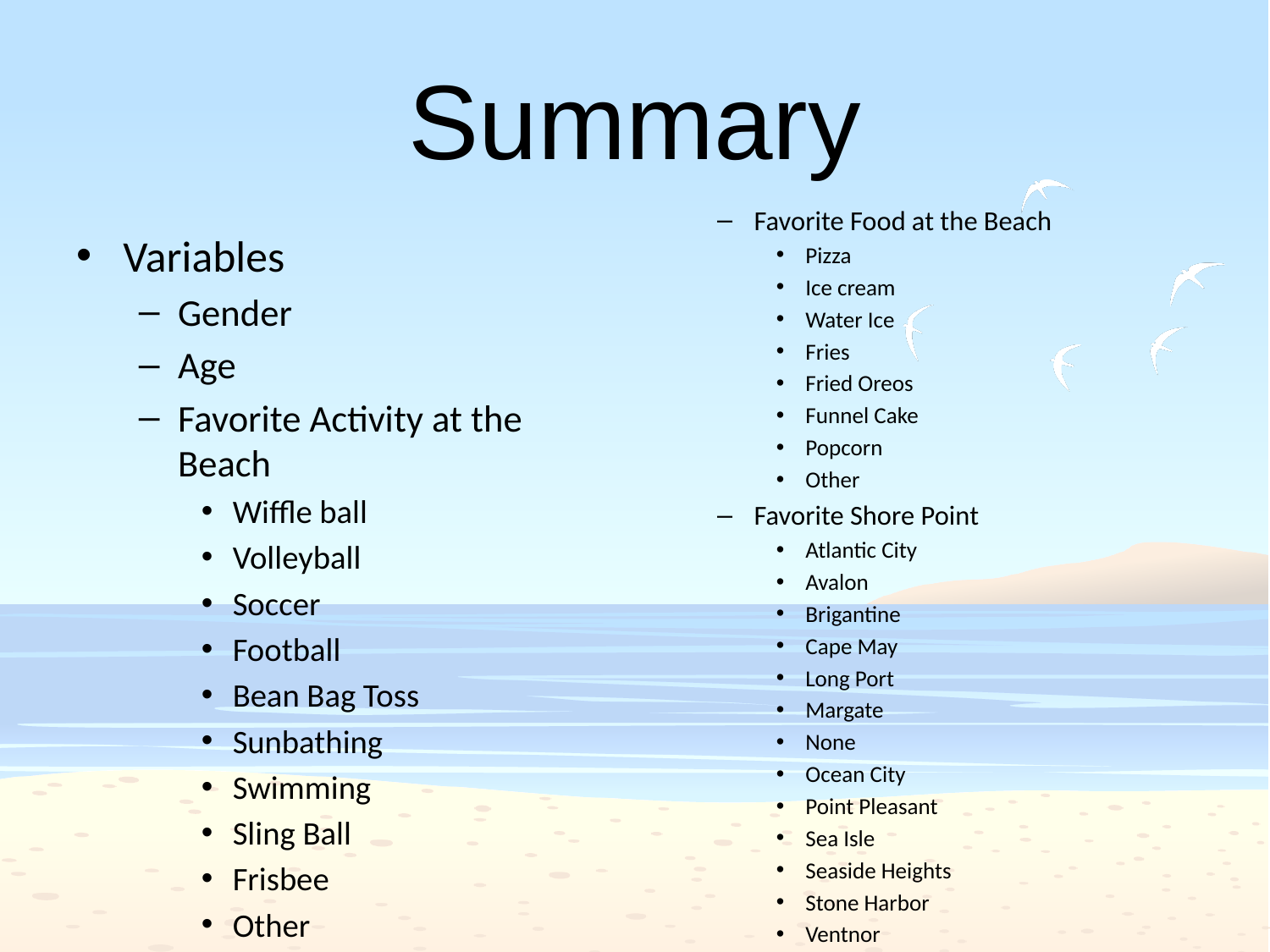

# Summary
Favorite Food at the Beach
Pizza
Ice cream
Water Ice
Fries
Fried Oreos
Funnel Cake
Popcorn
Other
Favorite Shore Point
Atlantic City
Avalon
Brigantine
Cape May
Long Port
Margate
None
Ocean City
Point Pleasant
Sea Isle
Seaside Heights
Stone Harbor
Ventnor
Wildwood

Variables
Gender
Age
Favorite Activity at the Beach
Wiffle ball
Volleyball
Soccer
Football
Bean Bag Toss
Sunbathing
Swimming
Sling Ball
Frisbee
Other